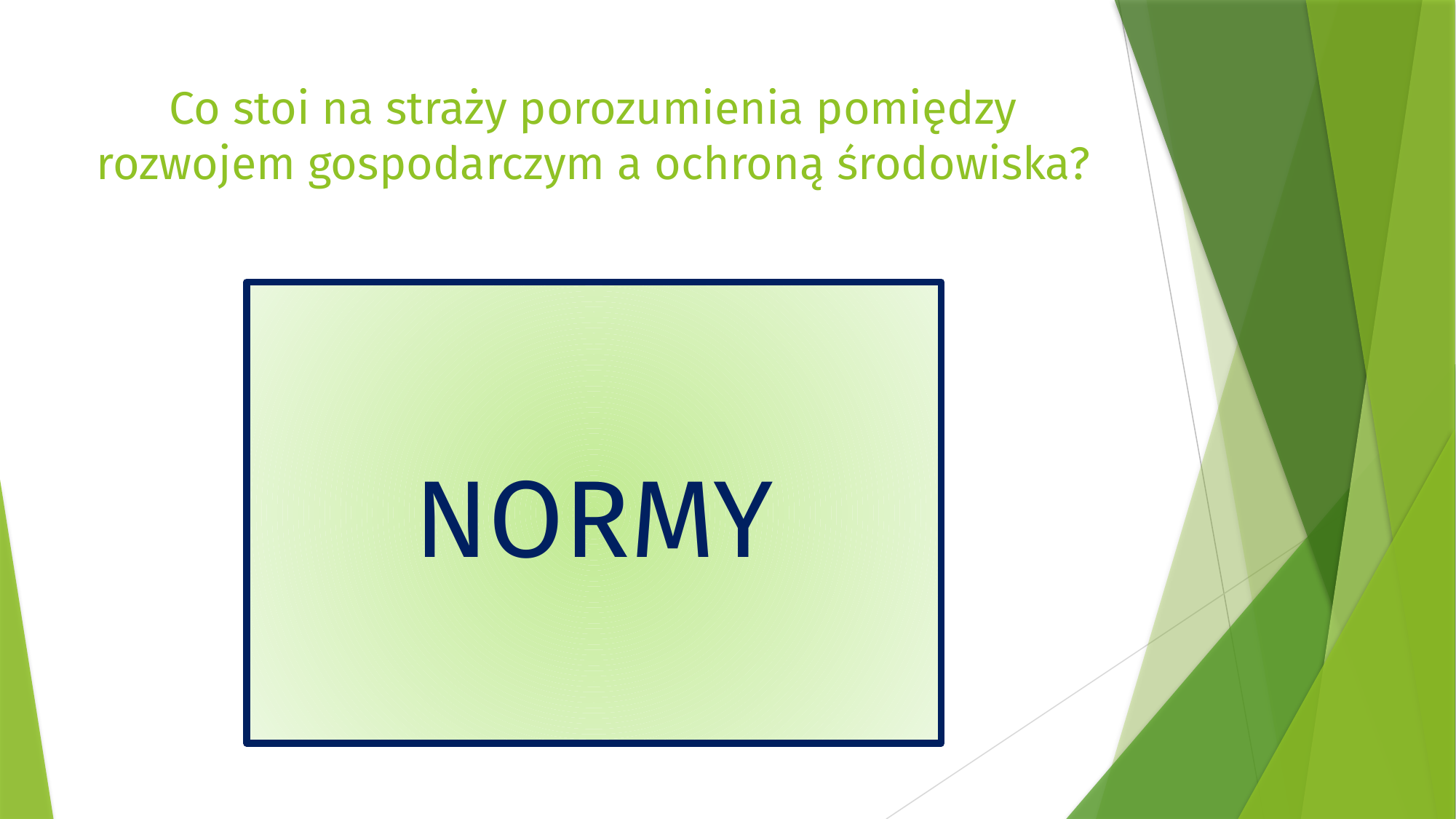

# Co stoi na straży porozumienia pomiędzy rozwojem gospodarczym a ochroną środowiska?

NORMY